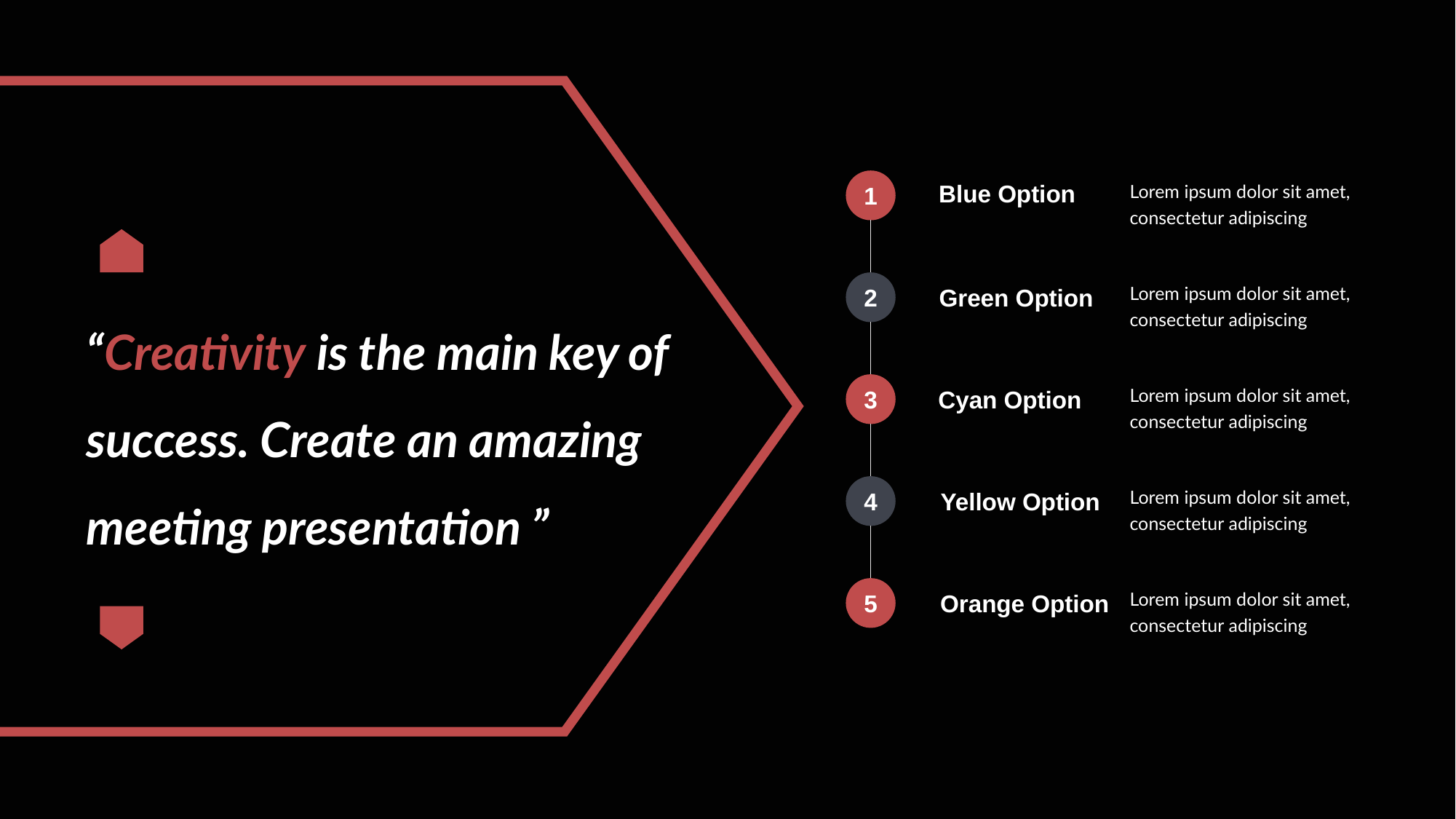

1
Lorem ipsum dolor sit amet, consectetur adipiscing
Blue Option

2
Lorem ipsum dolor sit amet, consectetur adipiscing
Green Option
“Creativity is the main key of success. Create an amazing meeting presentation ”
3
Lorem ipsum dolor sit amet, consectetur adipiscing
Cyan Option
4
Lorem ipsum dolor sit amet, consectetur adipiscing
Yellow Option
5
Lorem ipsum dolor sit amet, consectetur adipiscing
Orange Option